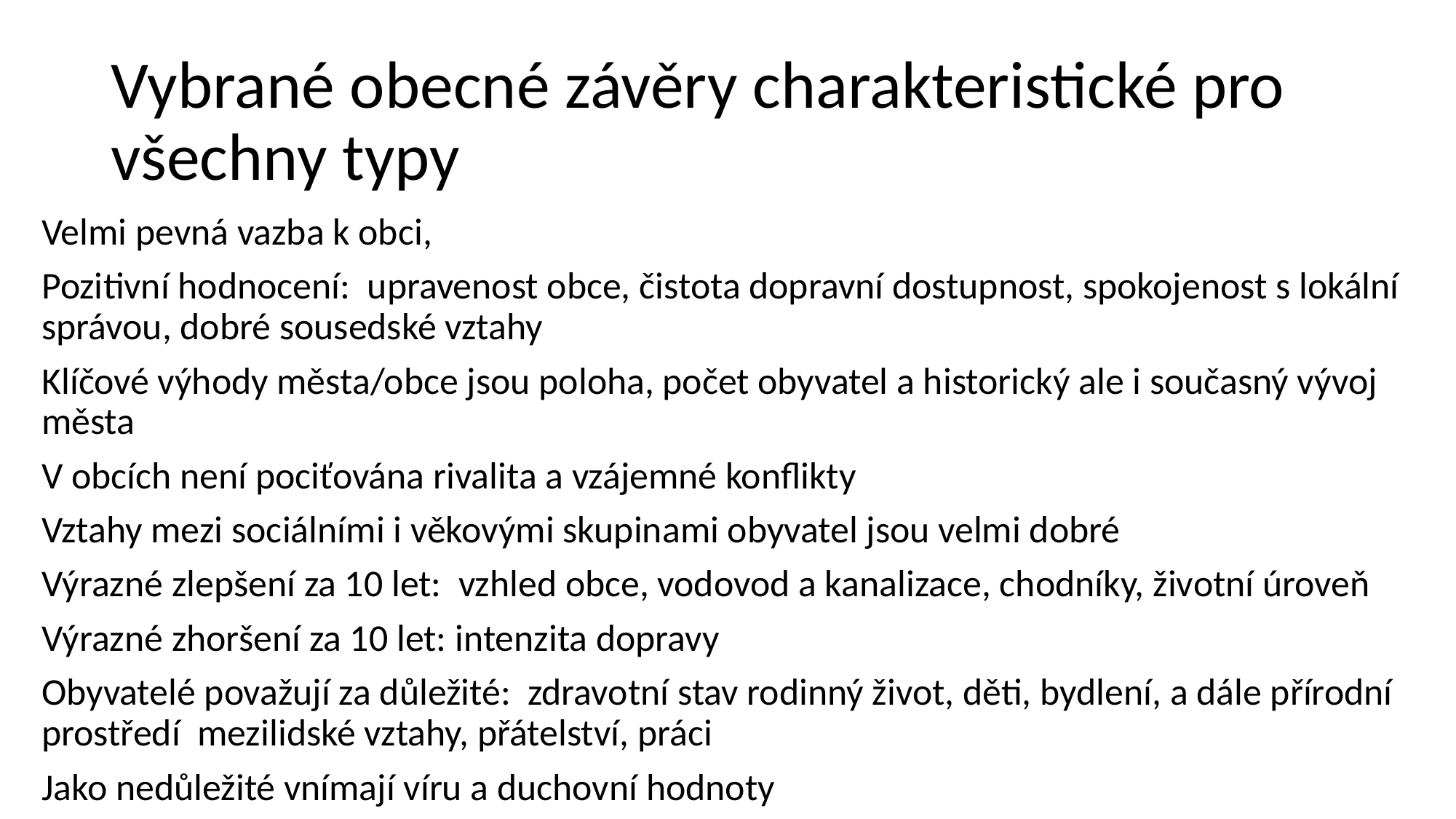

# Vybrané obecné závěry charakteristické pro všechny typy
Velmi pevná vazba k obci,
Pozitivní hodnocení:  upravenost obce, čistota dopravní dostupnost, spokojenost s lokální správou, dobré sousedské vztahy
Klíčové výhody města/obce jsou poloha, počet obyvatel a historický ale i současný vývoj města
V obcích není pociťována rivalita a vzájemné konflikty
Vztahy mezi sociálními i věkovými skupinami obyvatel jsou velmi dobré
Výrazné zlepšení za 10 let:  vzhled obce, vodovod a kanalizace, chodníky, životní úroveň
Výrazné zhoršení za 10 let: intenzita dopravy
Obyvatelé považují za důležité:  zdravotní stav rodinný život, děti, bydlení, a dále přírodní prostředí  mezilidské vztahy, přátelství, práci
Jako nedůležité vnímají víru a duchovní hodnoty